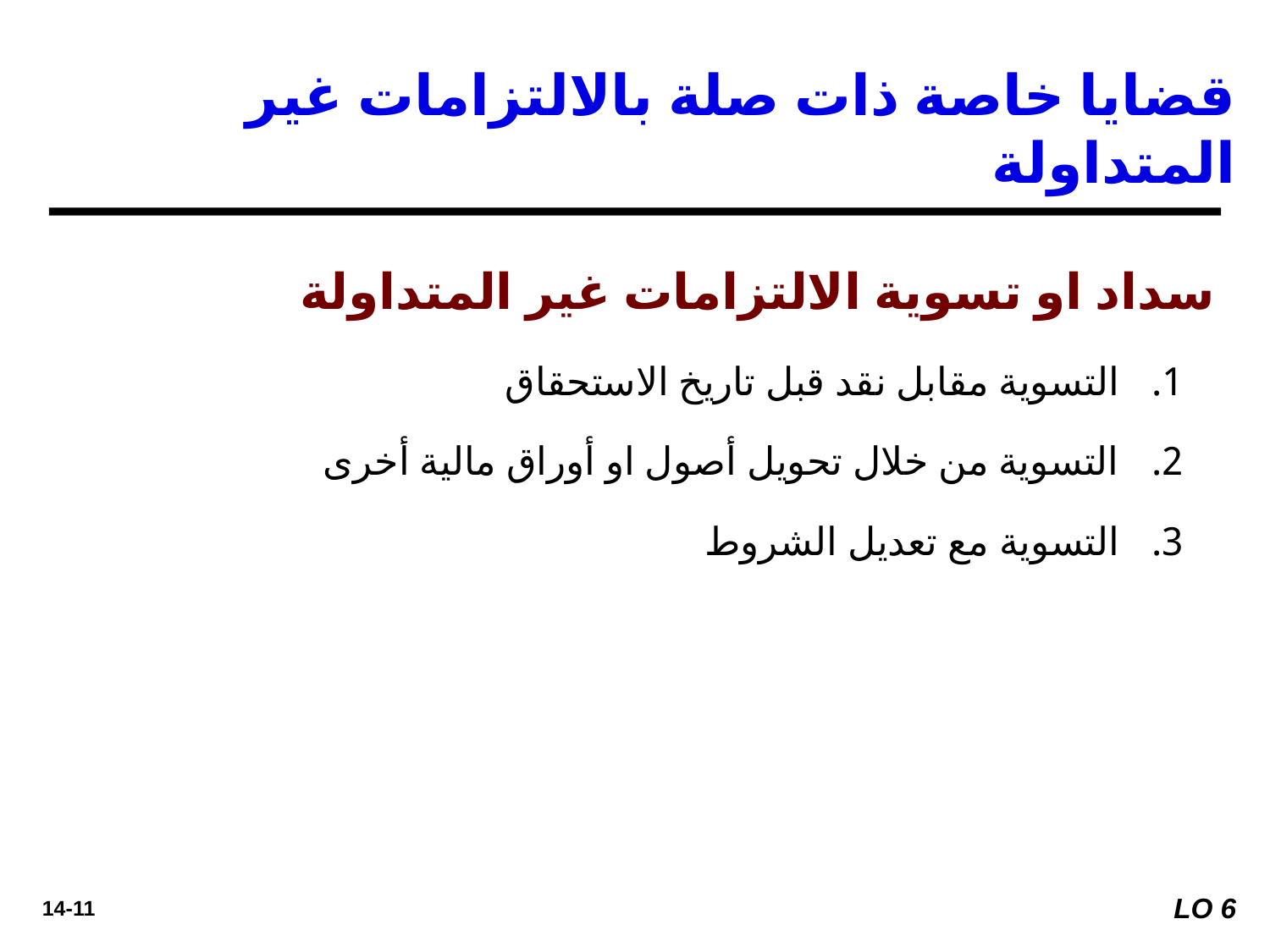

قضايا خاصة ذات صلة بالالتزامات غير المتداولة

سداد او تسوية الالتزامات غير المتداولة
التسوية مقابل نقد قبل تاريخ الاستحقاق
التسوية من خلال تحويل أصول او أوراق مالية أخرى
التسوية مع تعديل الشروط
LO 6